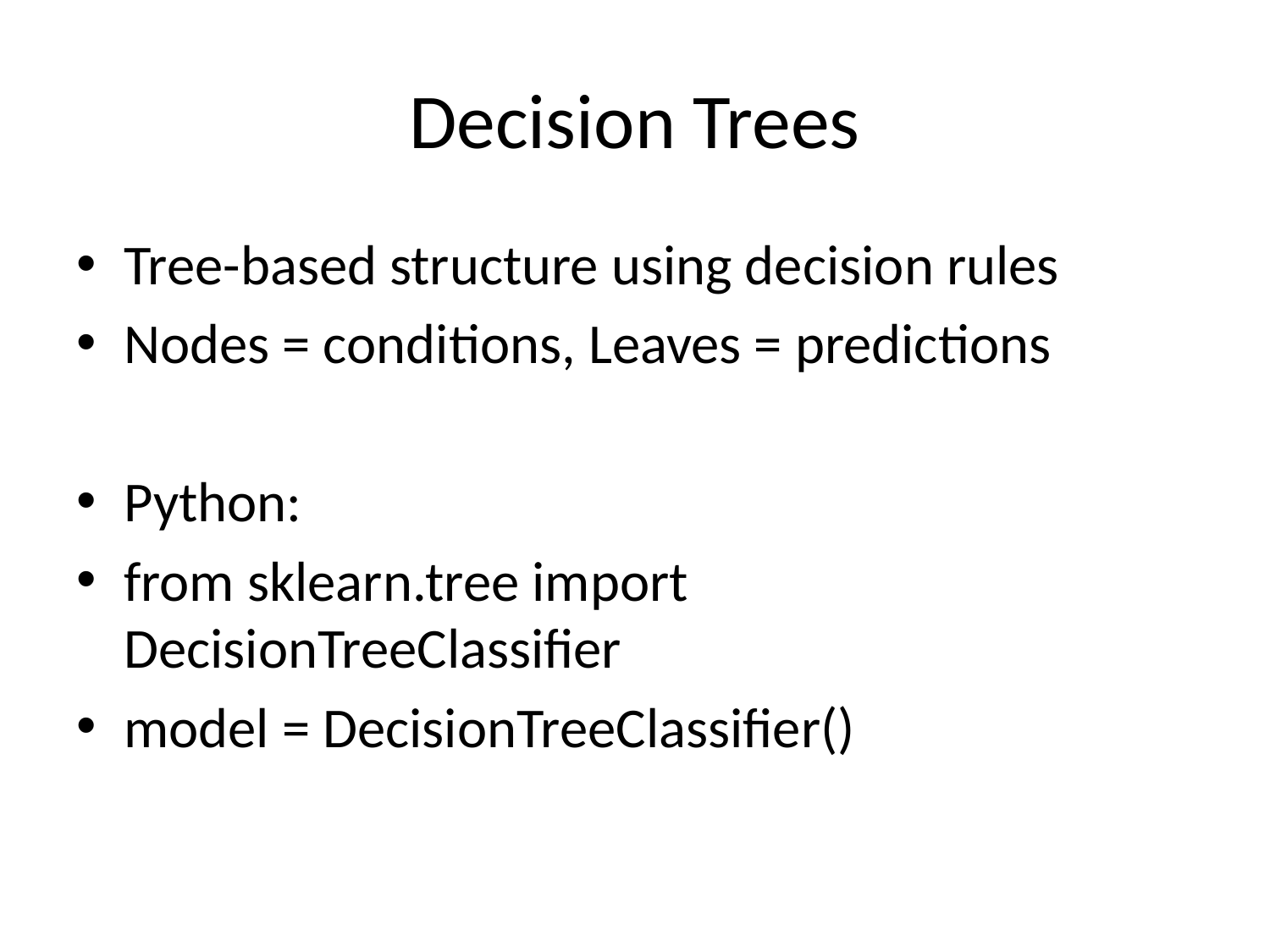

# Decision Trees
Tree-based structure using decision rules
Nodes = conditions, Leaves = predictions

Python:
from sklearn.tree import DecisionTreeClassifier
model = DecisionTreeClassifier()